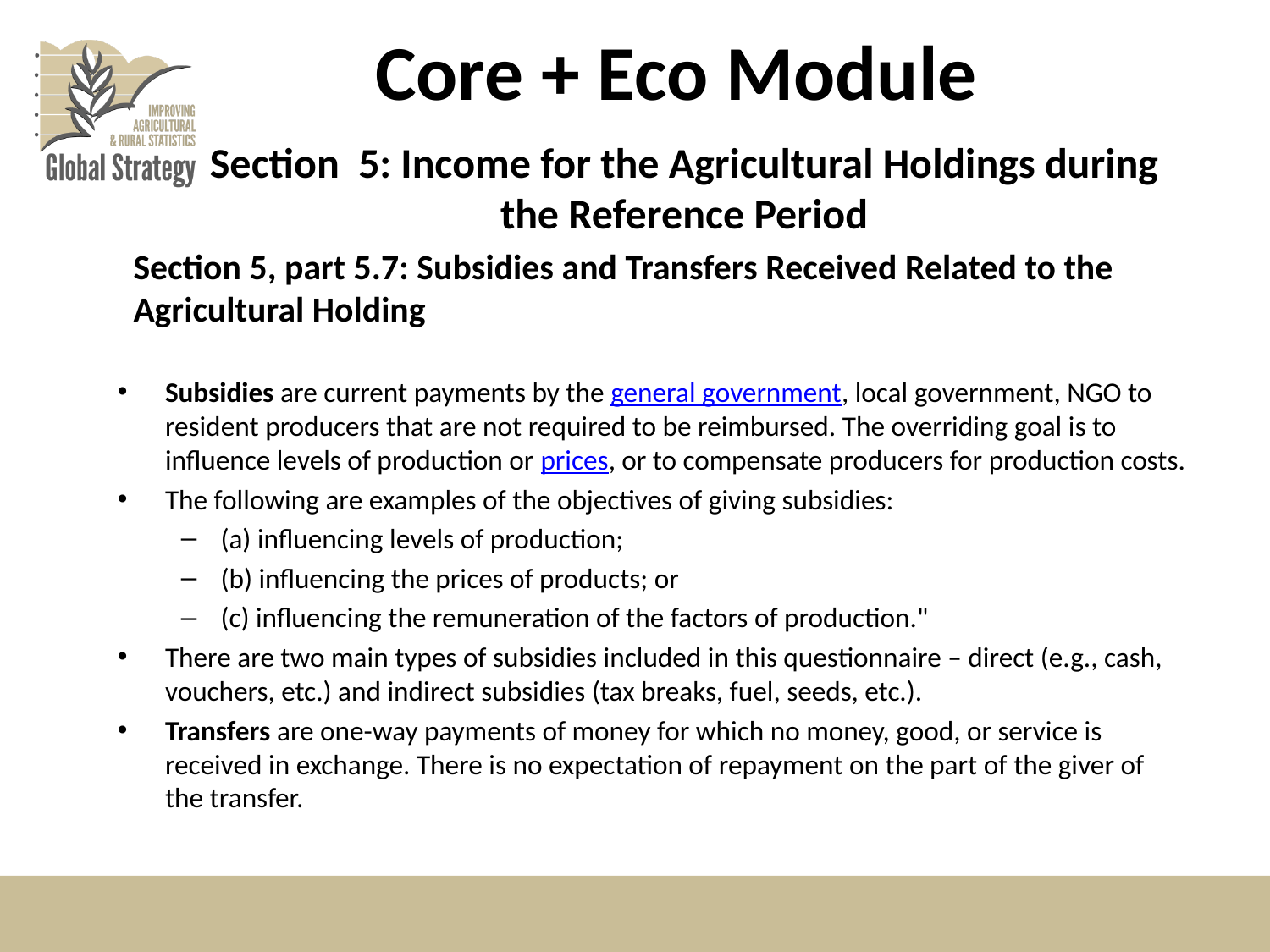

# Core + Eco Module
Section  5: Income for the Agricultural Holdings during the Reference Period
Section 5, part 5.7: Subsidies and Transfers Received Related to the Agricultural Holding

Subsidies are current payments by the general government, local government, NGO to resident producers that are not required to be reimbursed. The overriding goal is to influence levels of production or prices, or to compensate producers for production costs.
The following are examples of the objectives of giving subsidies:
(a) influencing levels of production;
(b) influencing the prices of products; or
(c) influencing the remuneration of the factors of production."
There are two main types of subsidies included in this questionnaire – direct (e.g., cash, vouchers, etc.) and indirect subsidies (tax breaks, fuel, seeds, etc.).
Transfers are one-way payments of money for which no money, good, or service is received in exchange. There is no expectation of repayment on the part of the giver of the transfer.